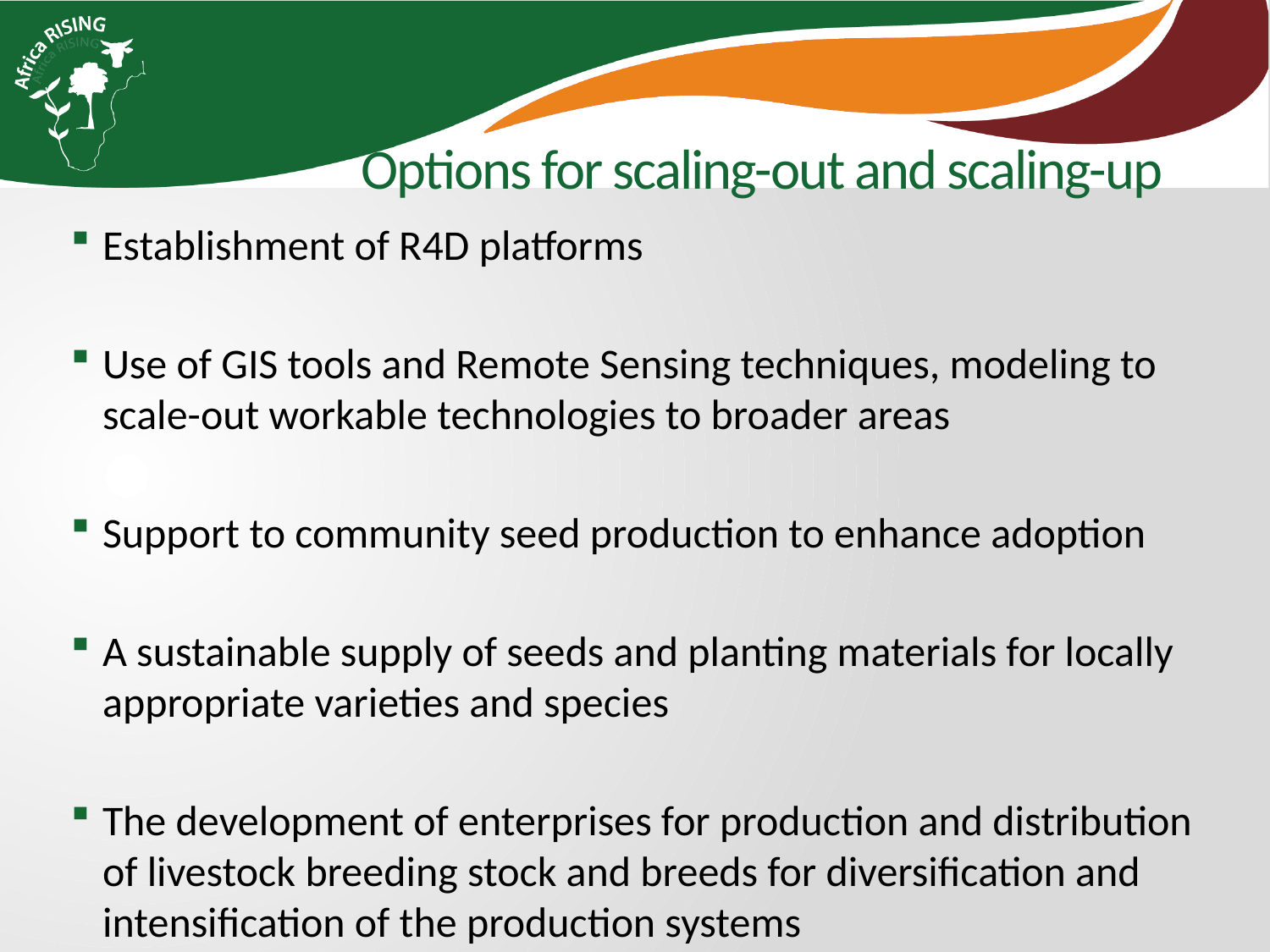

# Options for scaling-out and scaling-up
Establishment of R4D platforms

Use of GIS tools and Remote Sensing techniques, modeling to scale-out workable technologies to broader areas

Support to community seed production to enhance adoption

A sustainable supply of seeds and planting materials for locally appropriate varieties and species

The development of enterprises for production and distribution of livestock breeding stock and breeds for diversification and intensification of the production systems